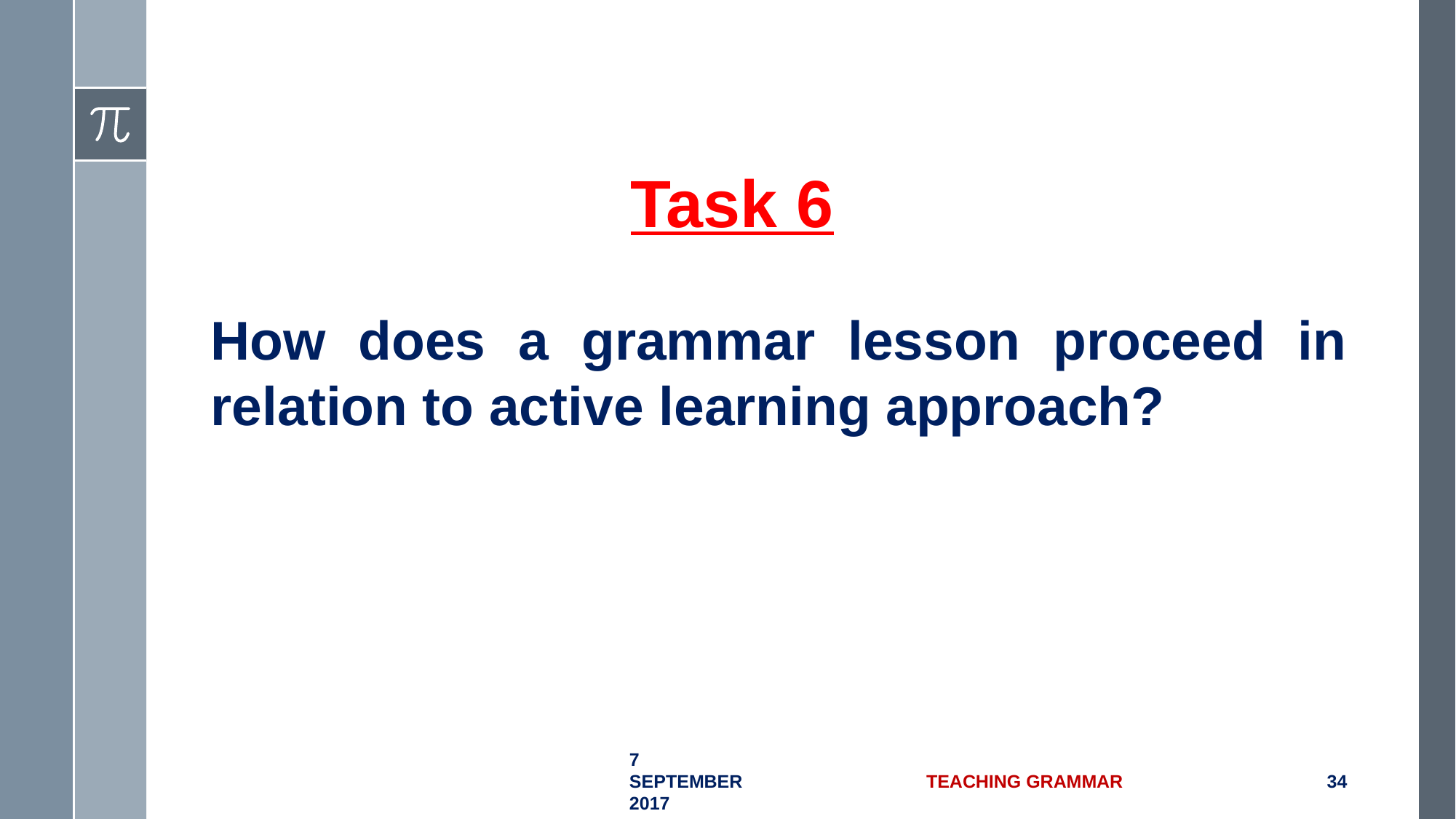

Task 6
How does a grammar lesson proceed in relation to active learning approach?
7 September 2017
Teaching Grammar
34